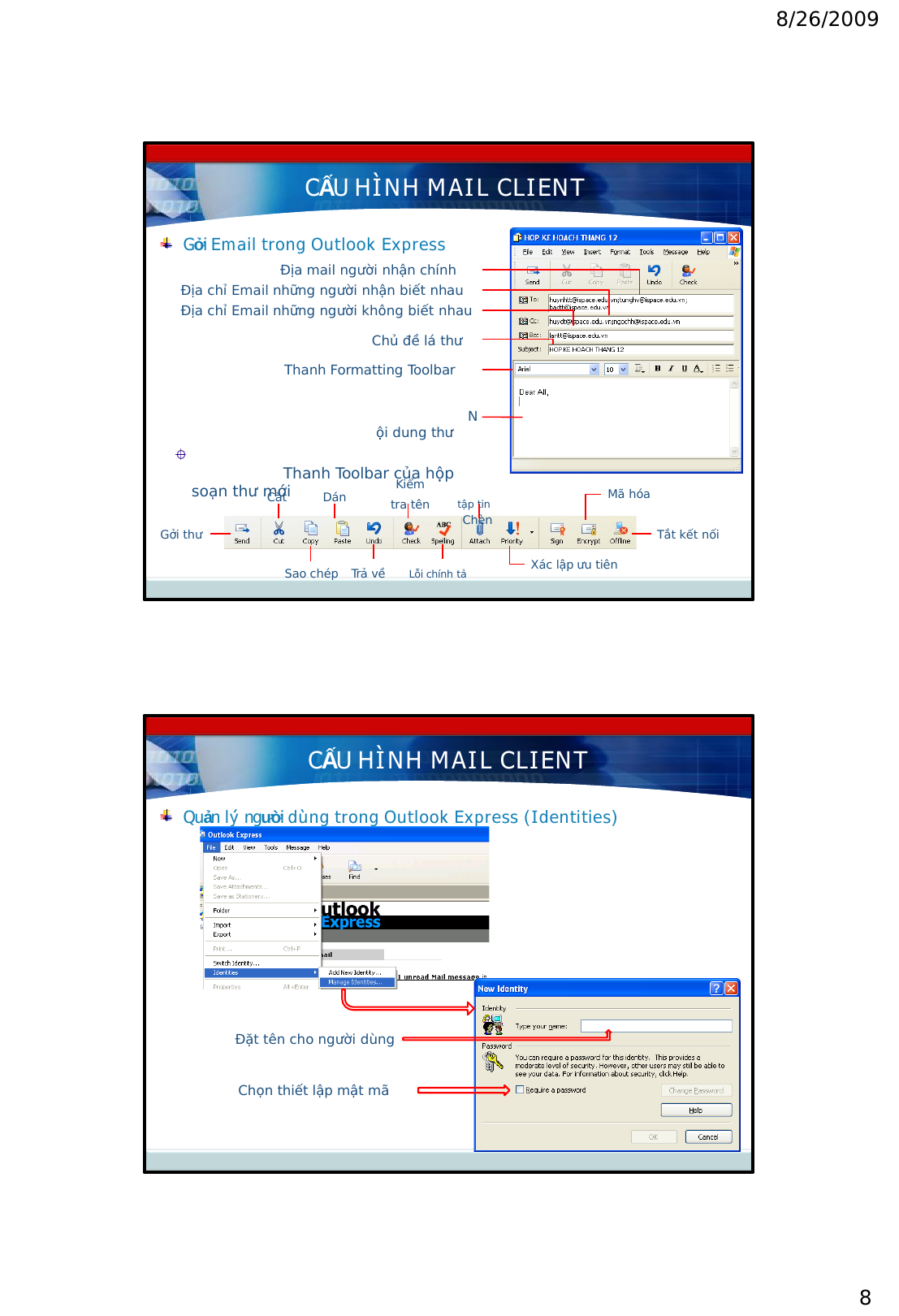

8/26/2009

CẤU HÌNH MAIL CLIENT

Gởi Email trong Outlook Express
Địa mail người nhận chính  Địa chỉ Email những người nhận biết nhau  Địa chỉ Email những người không biết nhau
Chủ đề lá thư  Thanh Formatting Toolbar

Nội dung thư

Thanh Toolbar của hộp soạn thư mới
Chèn

Kiểm
tra tên	tập tin
Mã hóa
Cắt	Dán

Gởi thư
Tắt kết nối

Xác lập ưu tiên
Sao chép   Trả về	Lỗi chính tả

CẤU HÌNH MAIL CLIENT

Quản lý người dùng trong Outlook Express (Identities)

Đặt tên cho người dùng

Chọn thiết lập mật mã

8